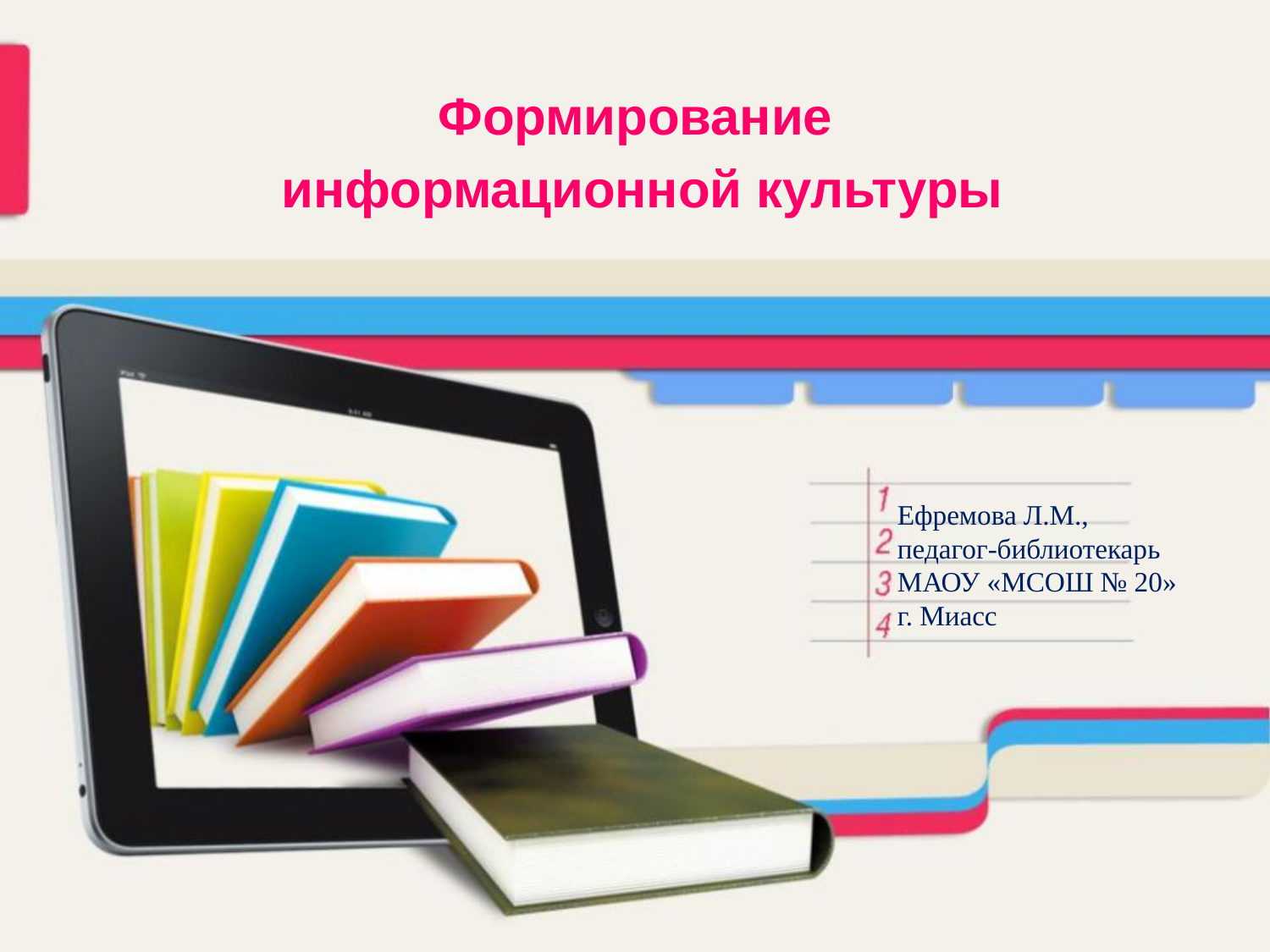

Формирование
информационной культуры

Ефремова Л.М.,
педагог-библиотекарь
МАОУ «МСОШ № 20»
г. Миасс